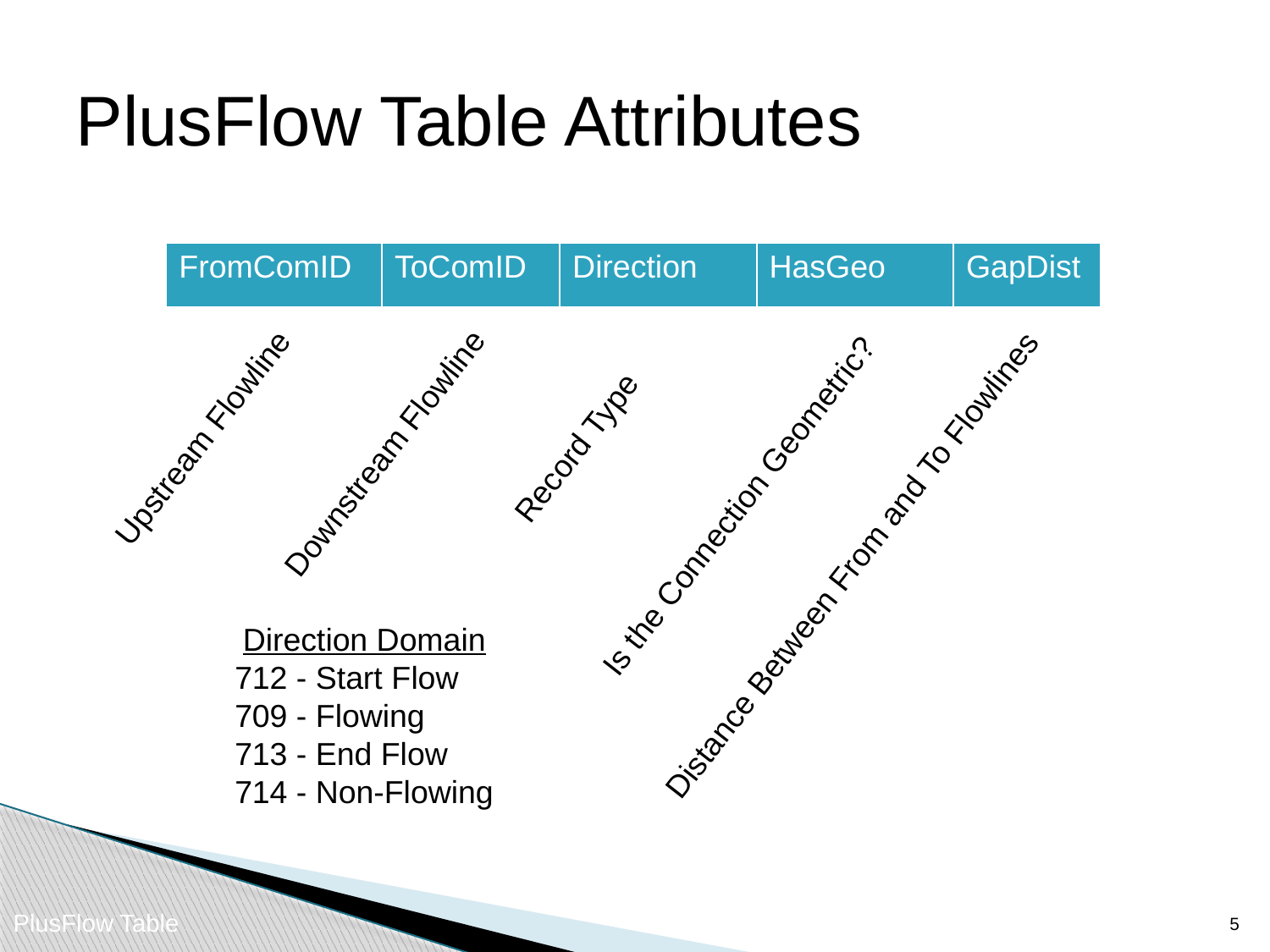

# PlusFlow Table Attributes
| FromComID | ToComID | Direction | HasGeo | GapDist |
| --- | --- | --- | --- | --- |
Upstream Flowline
Record Type
Downstream Flowline
Is the Connection Geometric?
Distance Between From and To Flowlines
Direction Domain
712 - Start Flow
709 - Flowing
713 - End Flow
714 - Non-Flowing
5
PlusFlow Table